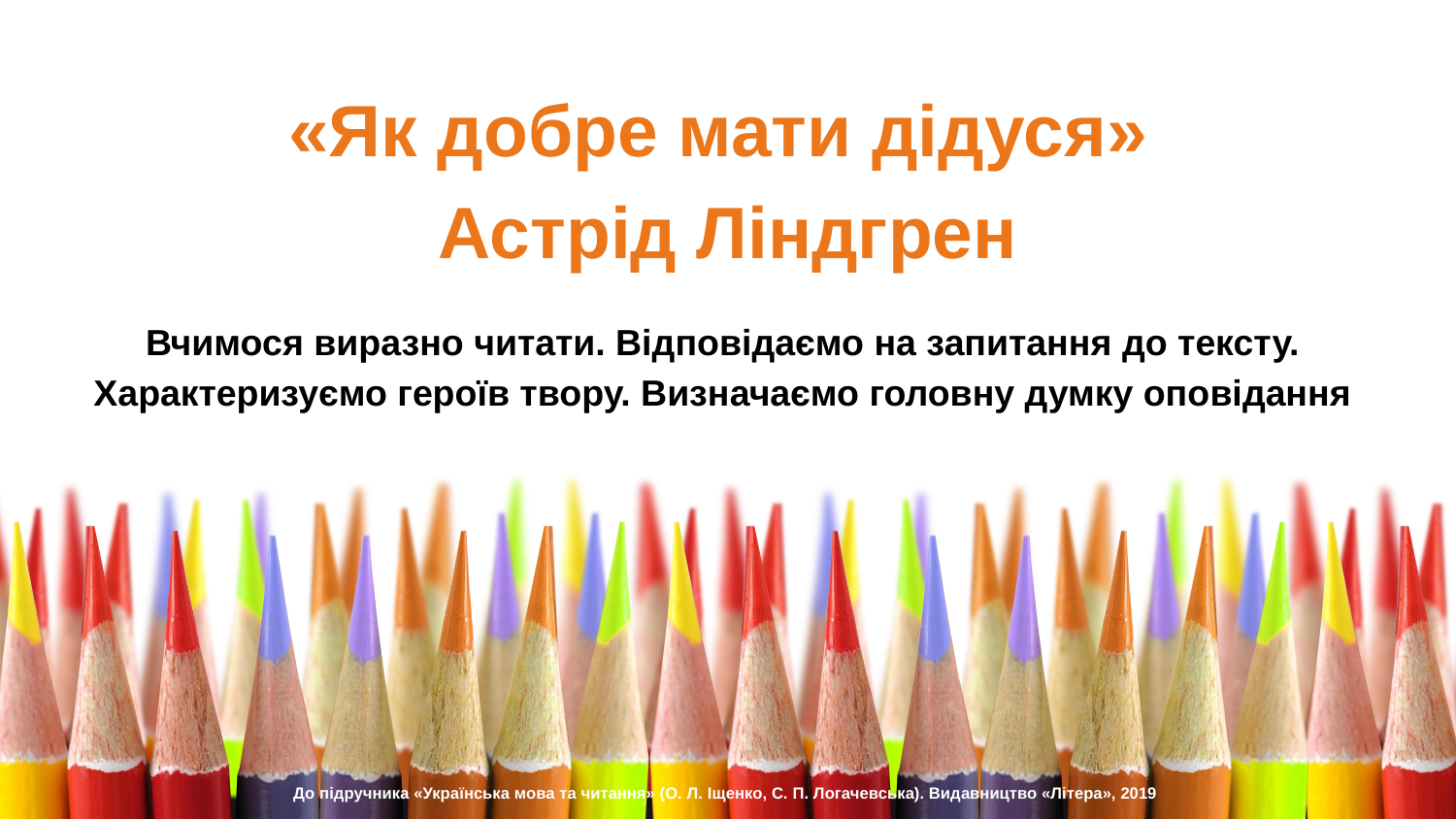

«Як добре мати дідуся»
Астрід Ліндгрен

Вчимося виразно читати. Відповідаємо на запитання до тексту.
Характеризуємо героїв твору. Визначаємо головну думку оповідання

До підручника «Українська мова та читання» (О. Л. Іщенко, С. П. Логачевська). Видавництво «Літера», 2019